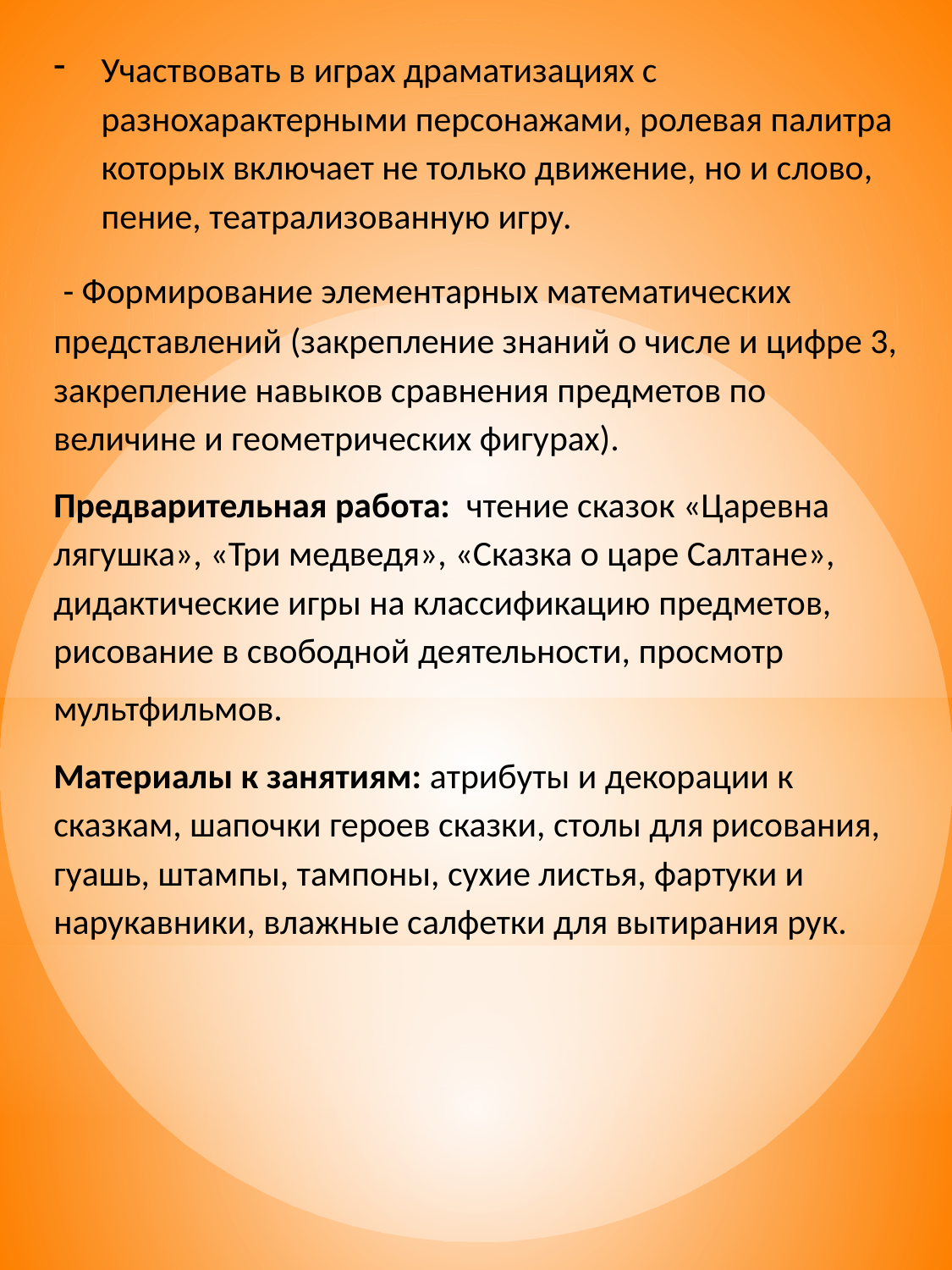

Участвовать в играх драматизациях с разнохарактерными персонажами, ролевая палитра которых включает не только движение, но и слово, пение, театрализованную игру.
 - Формирование элементарных математических представлений (закрепление знаний о числе и цифре 3, закрепление навыков сравнения предметов по величине и геометрических фигурах).
Предварительная работа:  чтение сказок «Царевна лягушка», «Три медведя», «Сказка о царе Салтане», дидактические игры на классификацию предметов, рисование в свободной деятельности, просмотр мультфильмов.
Материалы к занятиям: атрибуты и декорации к сказкам, шапочки героев сказки, столы для рисования, гуашь, штампы, тампоны, сухие листья, фартуки и нарукавники, влажные салфетки для вытирания рук.